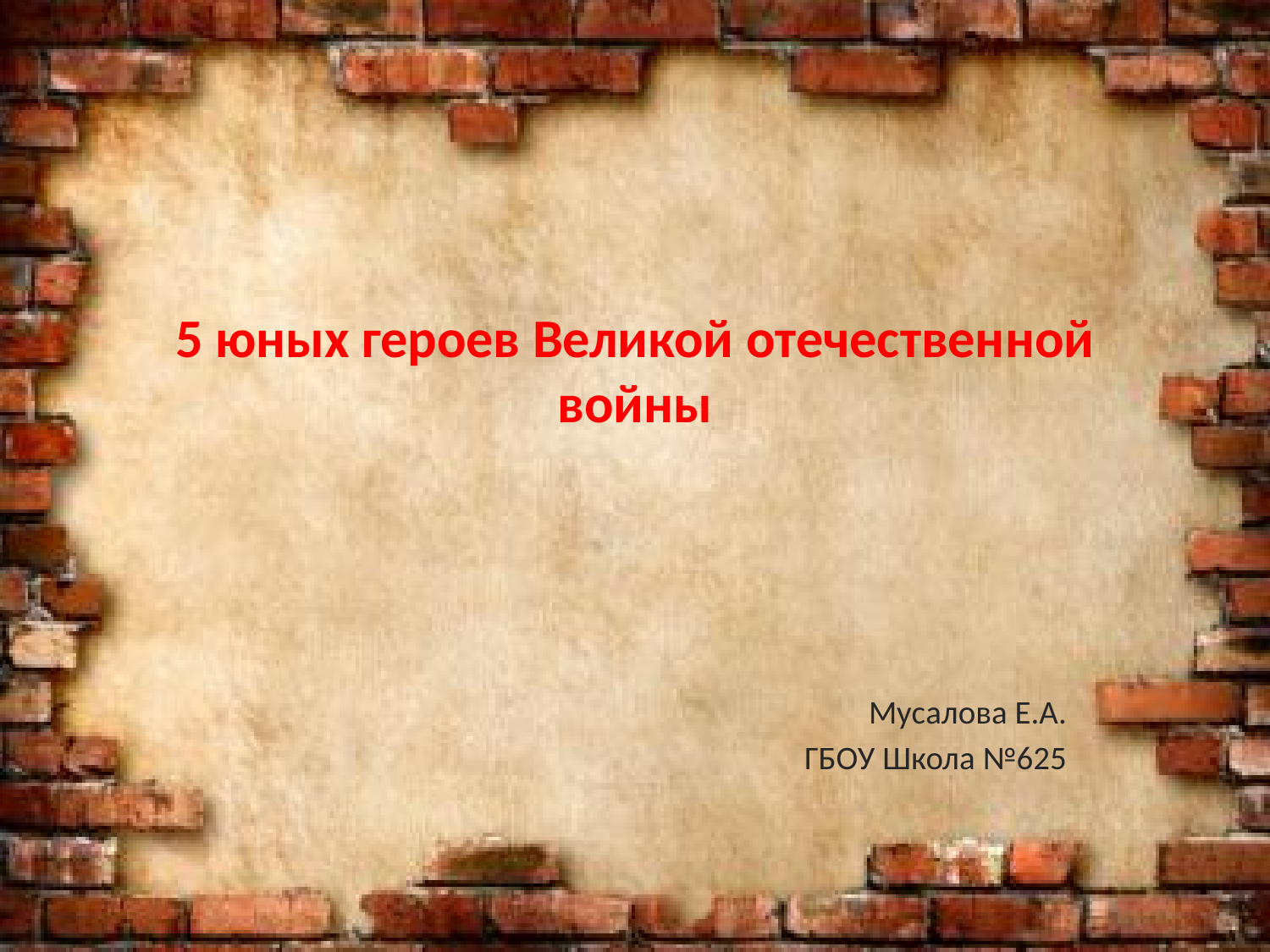

# 5 юных героев Великой отечественной войны
Мусалова Е.А.
ГБОУ Школа №625